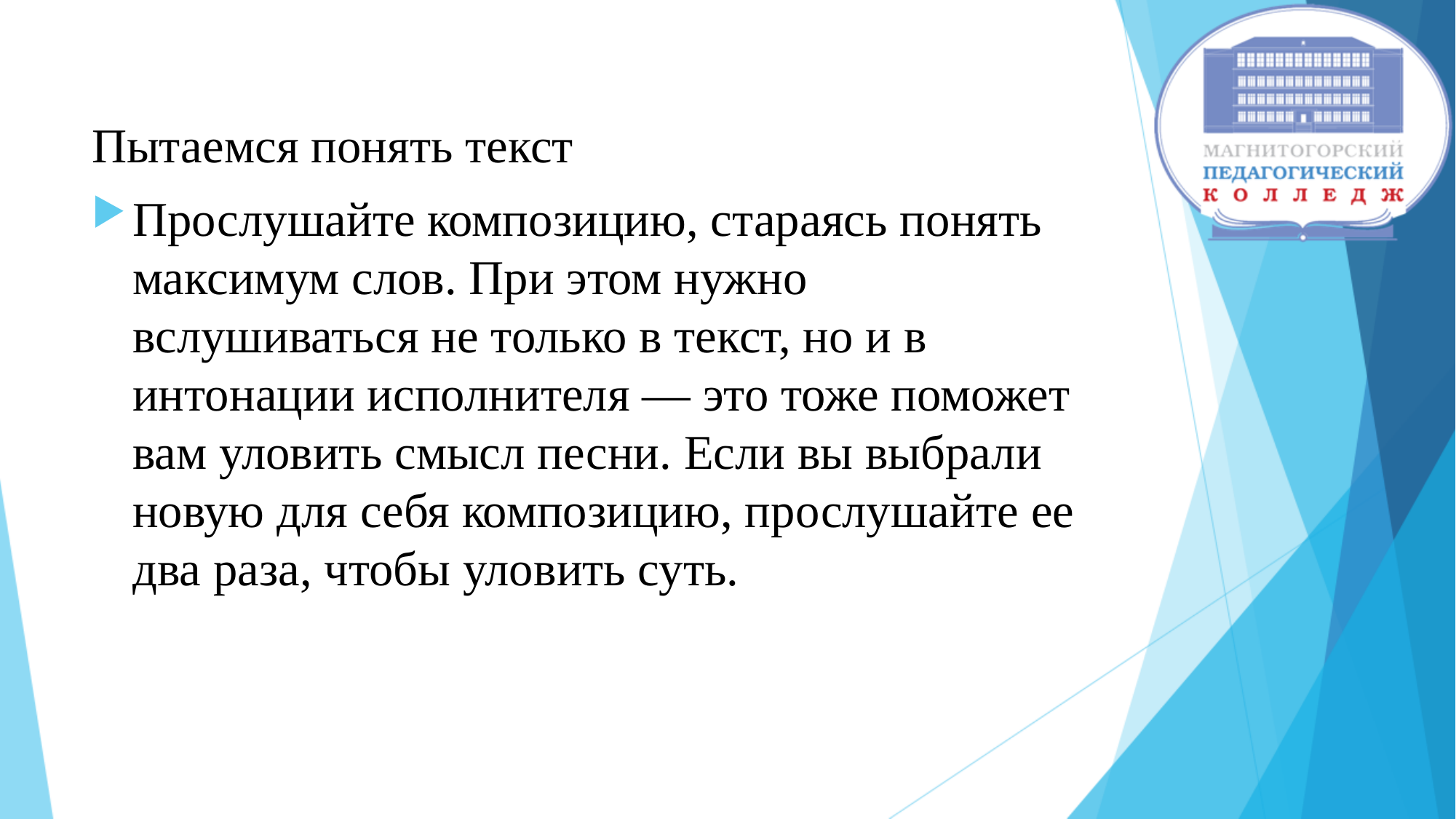

Пытаемся понять текст
Прослушайте композицию, стараясь понять максимум слов. При этом нужно вслушиваться не только в текст, но и в интонации исполнителя — это тоже поможет вам уловить смысл песни. Если вы выбрали новую для себя композицию, прослушайте ее два раза, чтобы уловить суть.